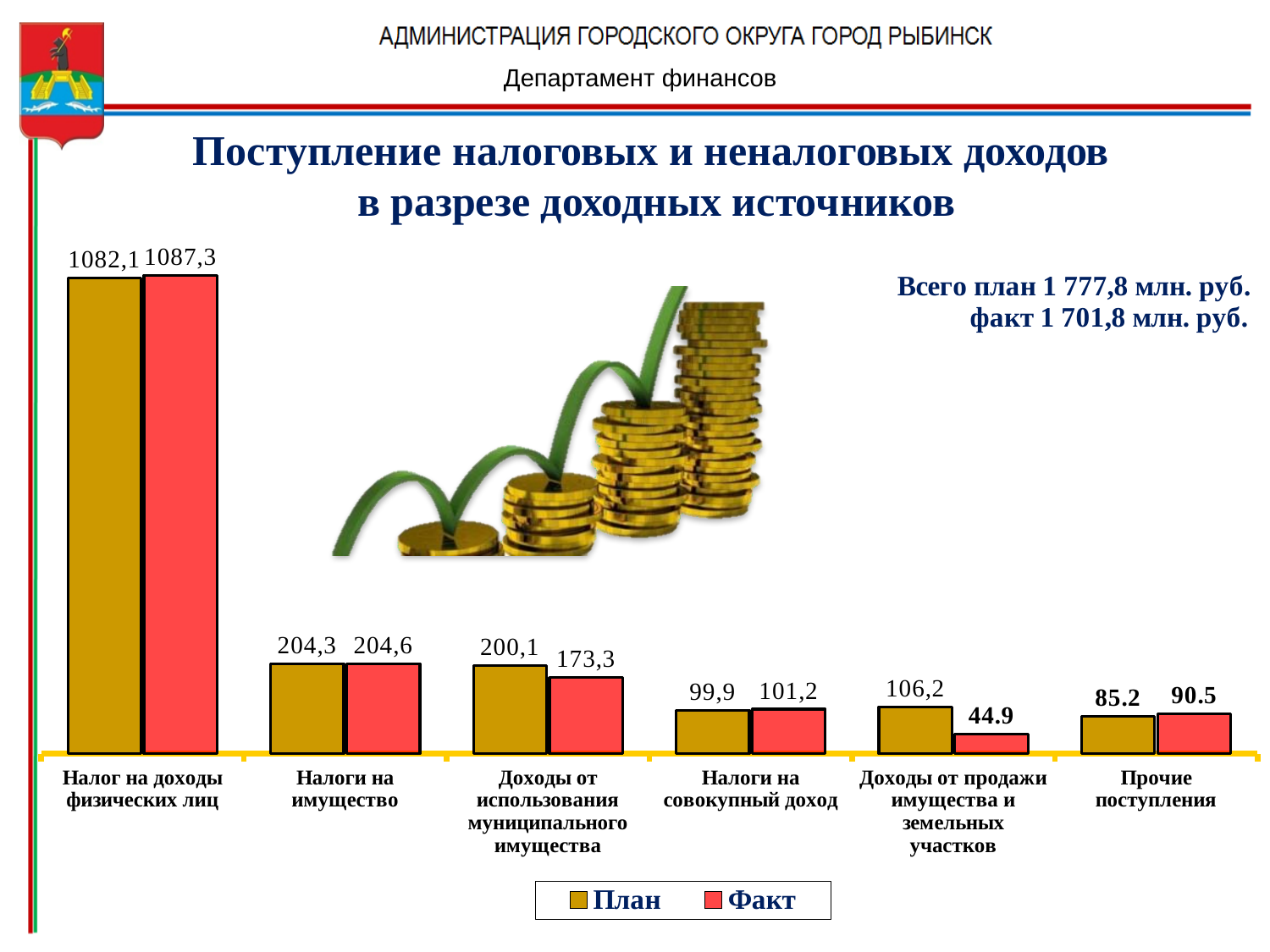

Департамент финансов
Поступление налоговых и неналоговых доходов
в разрезе доходных источников

### Chart

| Category | План | Факт |
|---|---|---|
| Налог на доходы физических лиц | 1082.1 | 1087.3 |
| Налоги на имущество | 204.3 | 204.6 |
| Доходы от использования муниципального имущества | 200.1 | 173.3 |
| Налоги на совокупный доход | 99.1 | 101.2 |
| Доходы от продажи имущества и земельных участков | 106.2 | 44.9 |
| Прочие поступления | 85.2 | 90.5 |